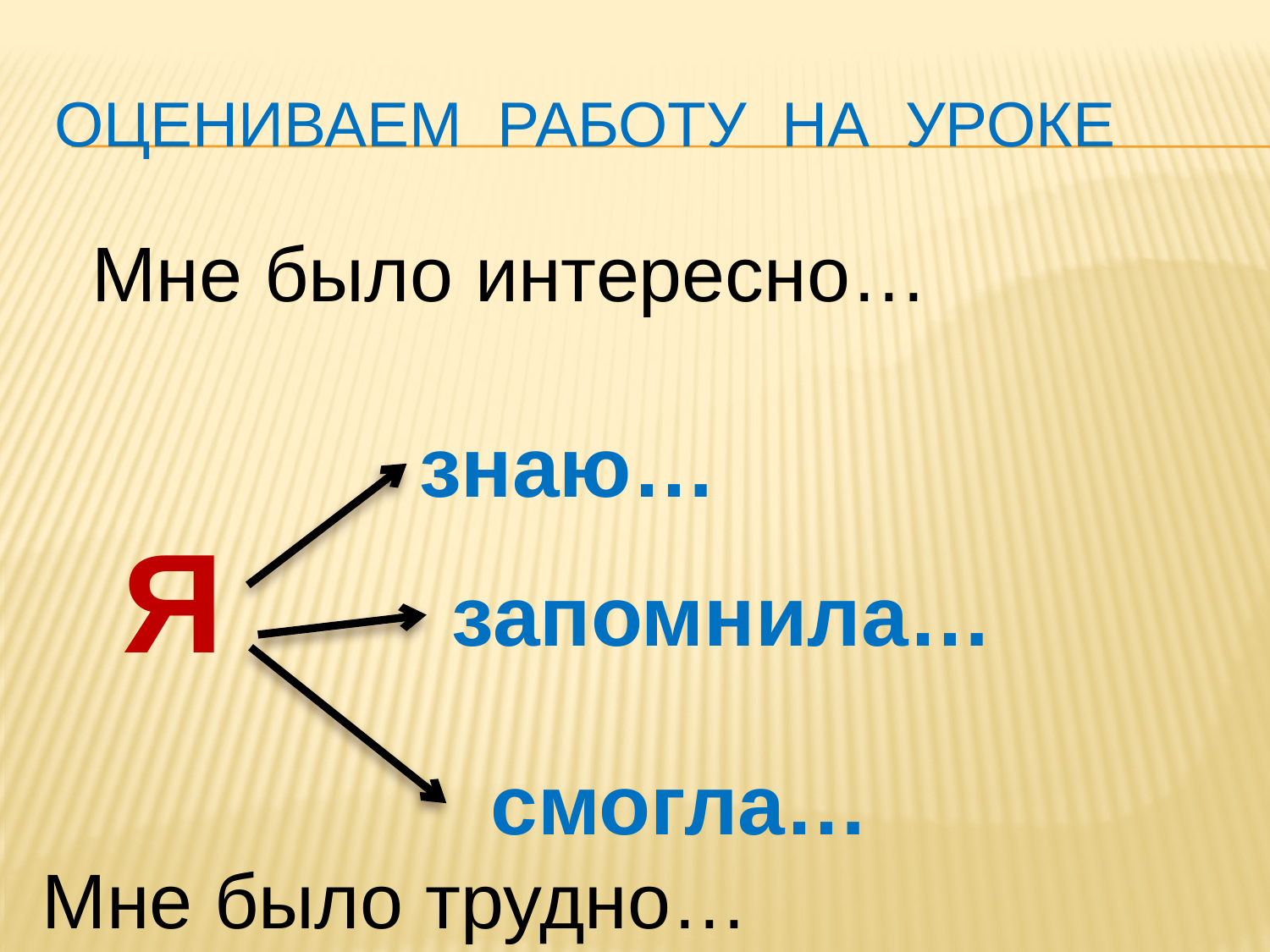

# Оцениваем  работу  на  уроке
Мне было интересно…
знаю…
Я
запомнила…
смогла…
Мне было трудно…